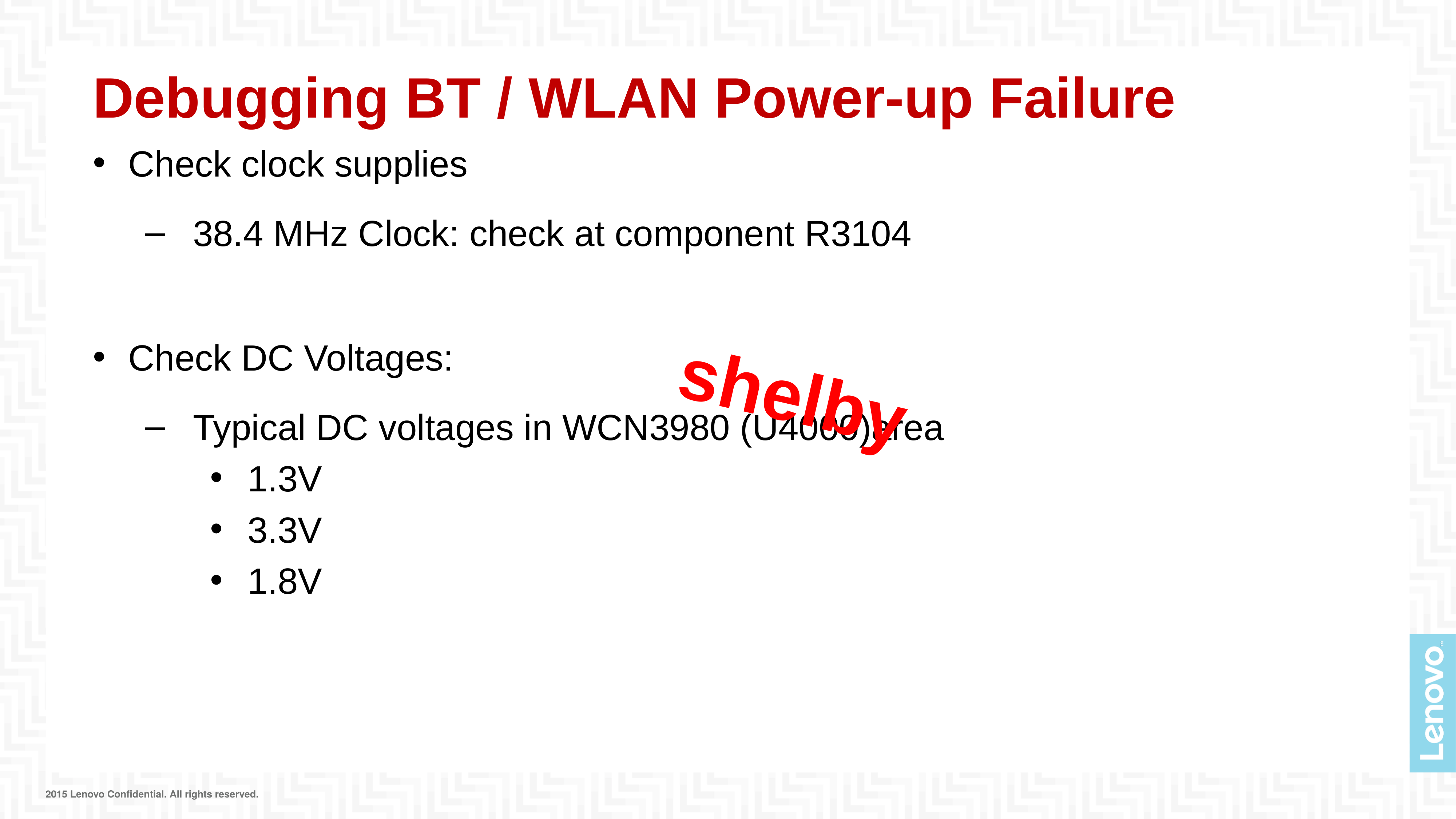

# Debugging BT / WLAN Power-up Failure
Check clock supplies
38.4 MHz Clock: check at component R3104

Check DC Voltages:
Typical DC voltages in WCN3980 (U4000)area
1.3V
3.3V
1.8V

shelby